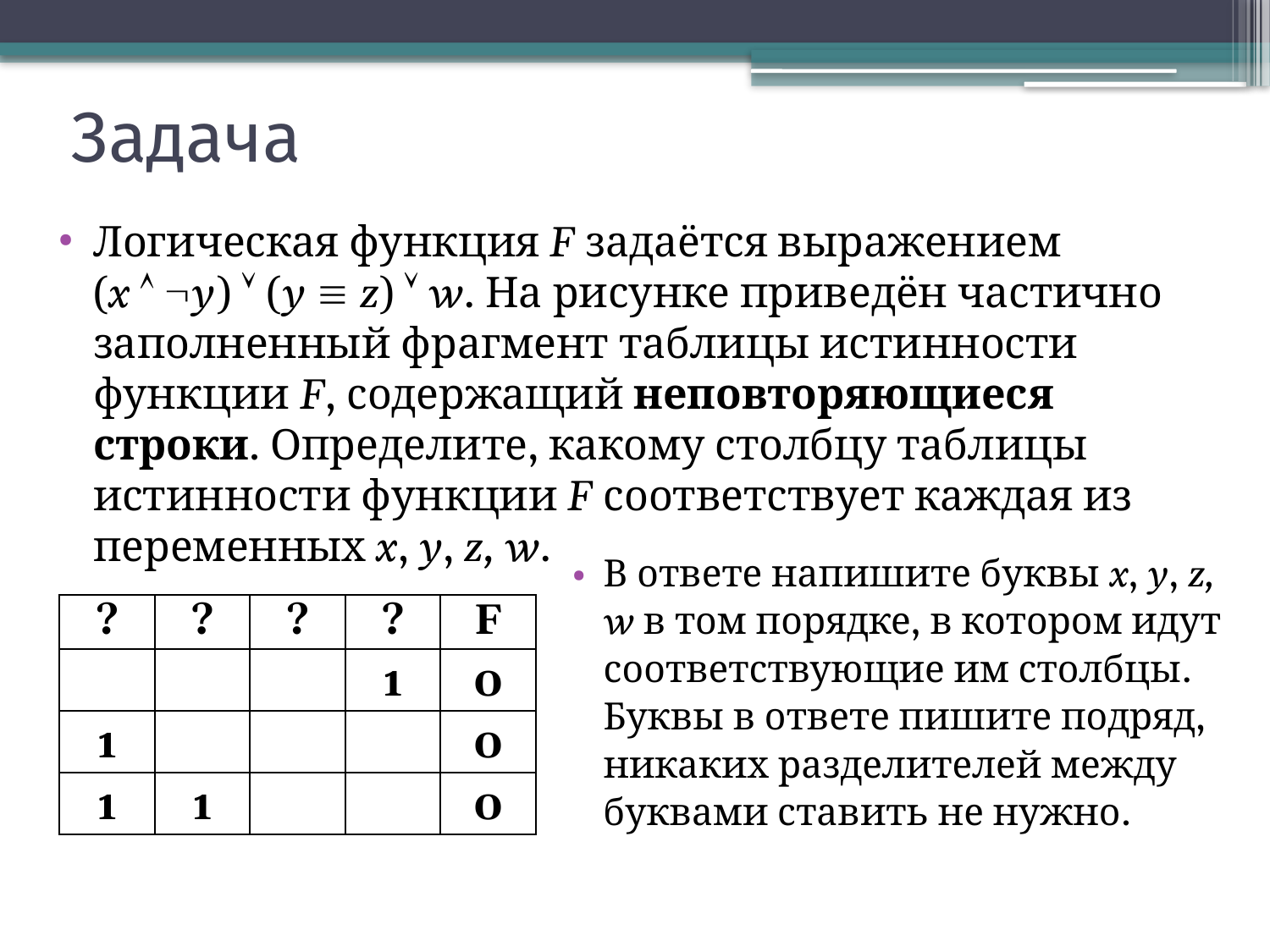

# Задача
Логическая функция F задаётся выражением
(x ∧ ¬y) ∨ (y ≡ z) ∨ w. На рисунке приведён частично заполненный фрагмент таблицы истинности функции F, содержащий неповторяющиеся строки. Определите, какому столбцу таблицы истинности функции F соответствует каждая из переменных x, y, z, w.

В ответе напишите буквы x, y, z, w в том порядке, в котором идут соответствующие им столбцы. Буквы в ответе пишите подряд, никаких разделителей между буквами ставить не нужно.

| ? | ? | ? | ? | F |
| --- | --- | --- | --- | --- |
|  |  |  | 1 | 0 |
| 1 |  |  |  | 0 |
| 1 | 1 |  |  | 0 |